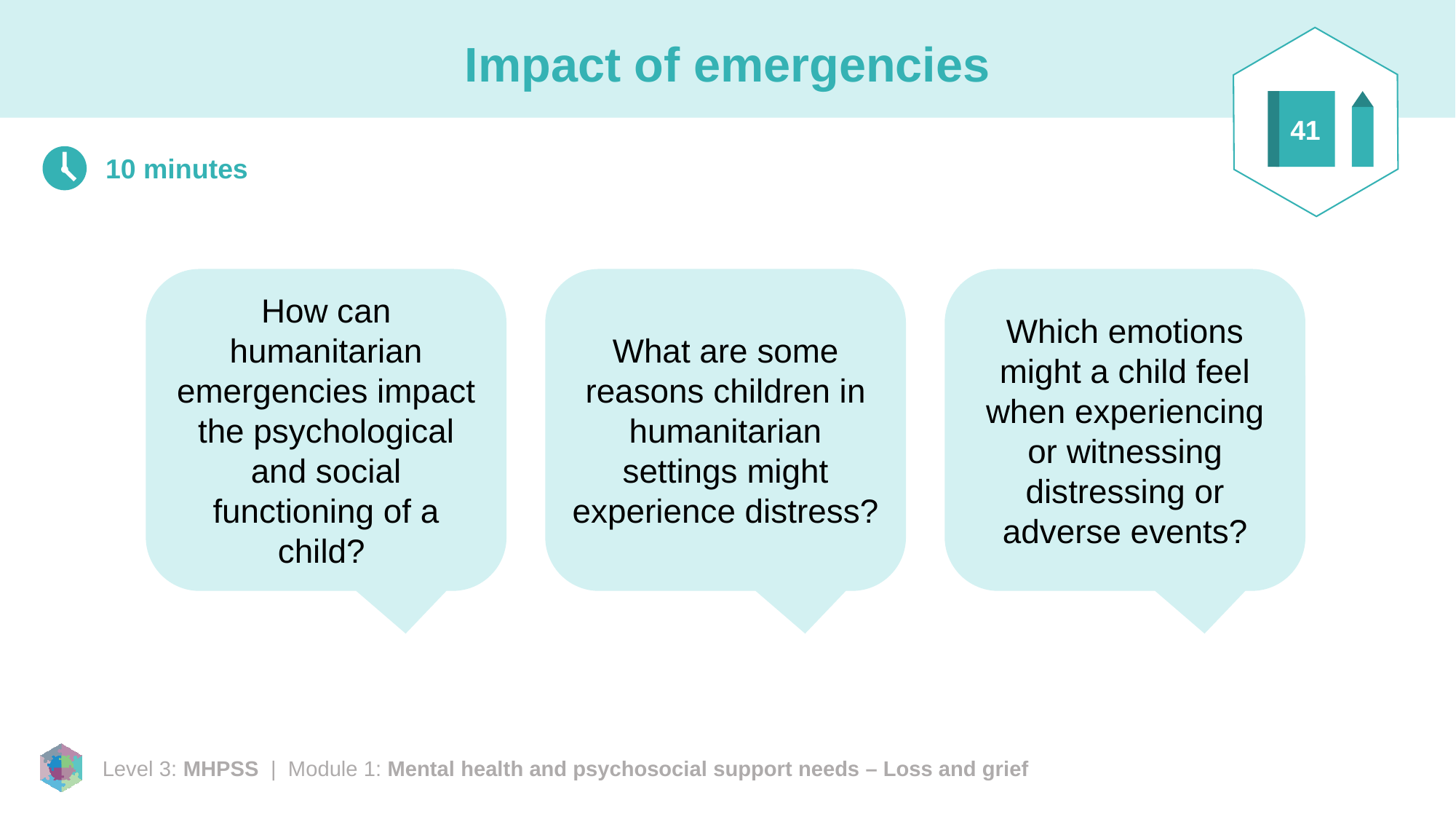

41

# Impact of emergencies
10 minutes

How can humanitarian emergencies impact the psychological and social functioning of a child?
What are some reasons children in humanitarian settings might experience distress?
Which emotions might a child feel when experiencing or witnessing distressing or adverse events?